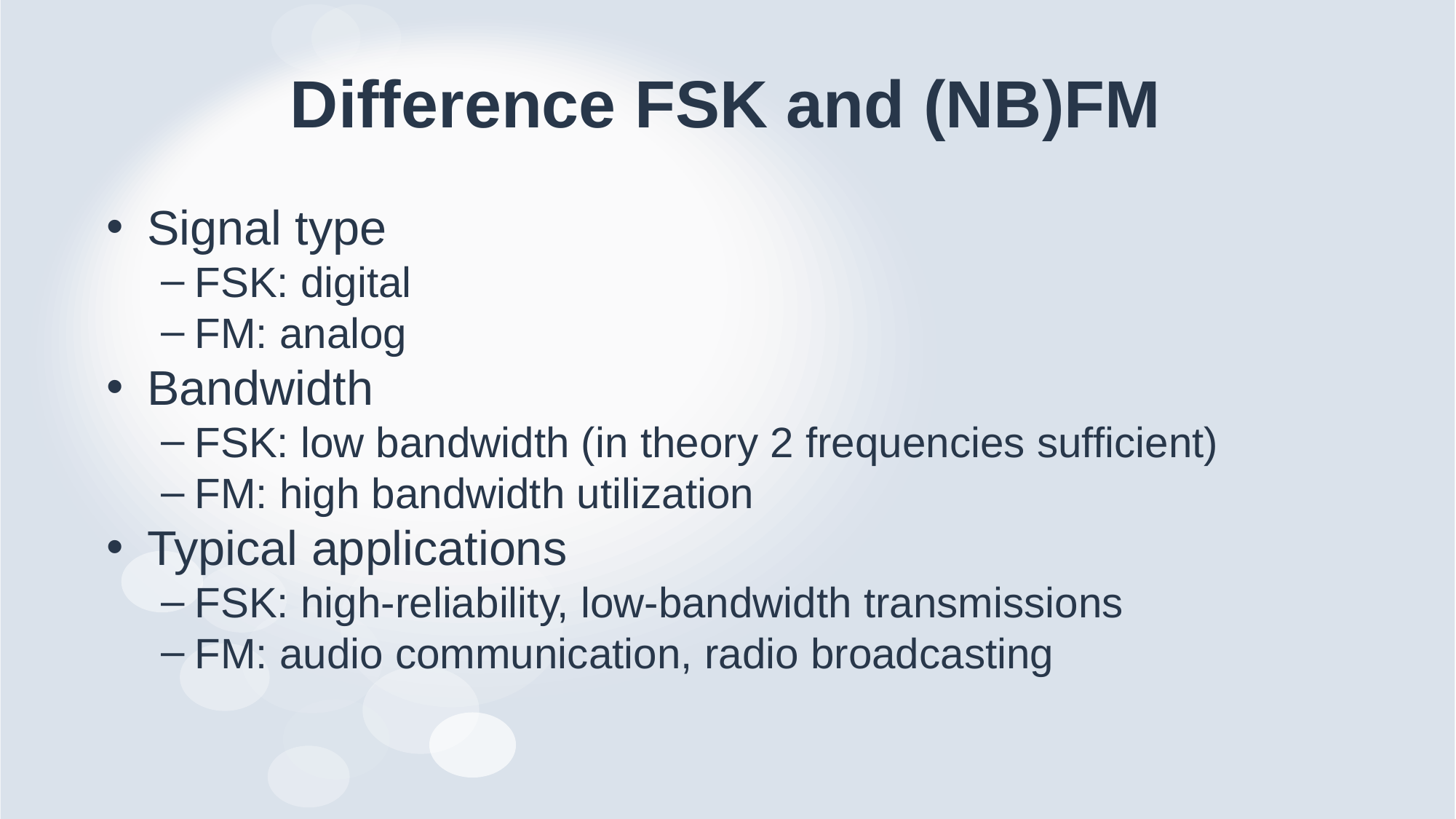

# Difference FSK and (NB)FM
Signal type
FSK: digital
FM: analog
Bandwidth
FSK: low bandwidth (in theory 2 frequencies sufficient)
FM: high bandwidth utilization
Typical applications
FSK: high-reliability, low-bandwidth transmissions
FM: audio communication, radio broadcasting